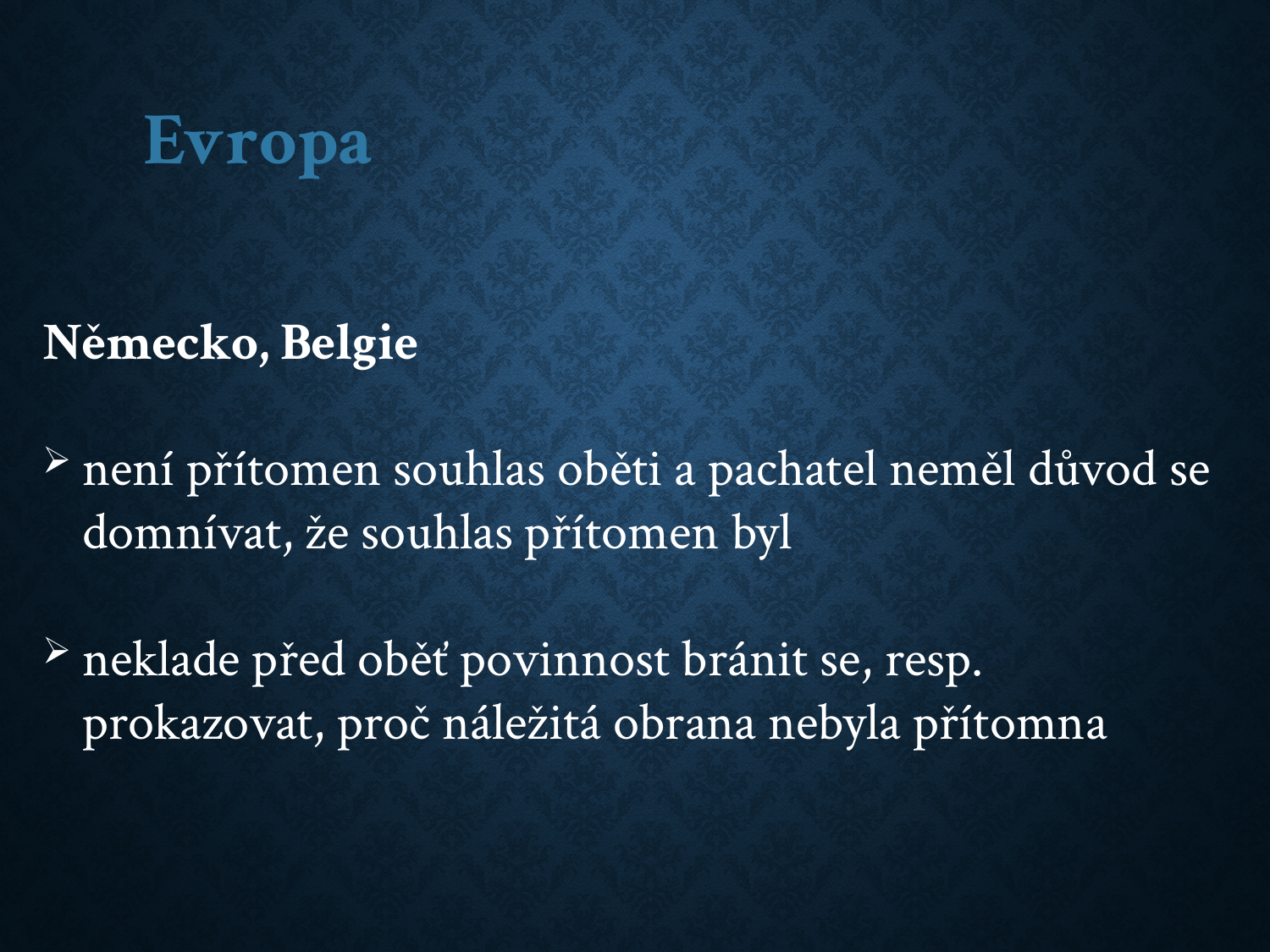

Evropa

Německo, Belgie

není přítomen souhlas oběti a pachatel neměl důvod se domnívat, že souhlas přítomen byl

neklade před oběť povinnost bránit se, resp. prokazovat, proč náležitá obrana nebyla přítomna